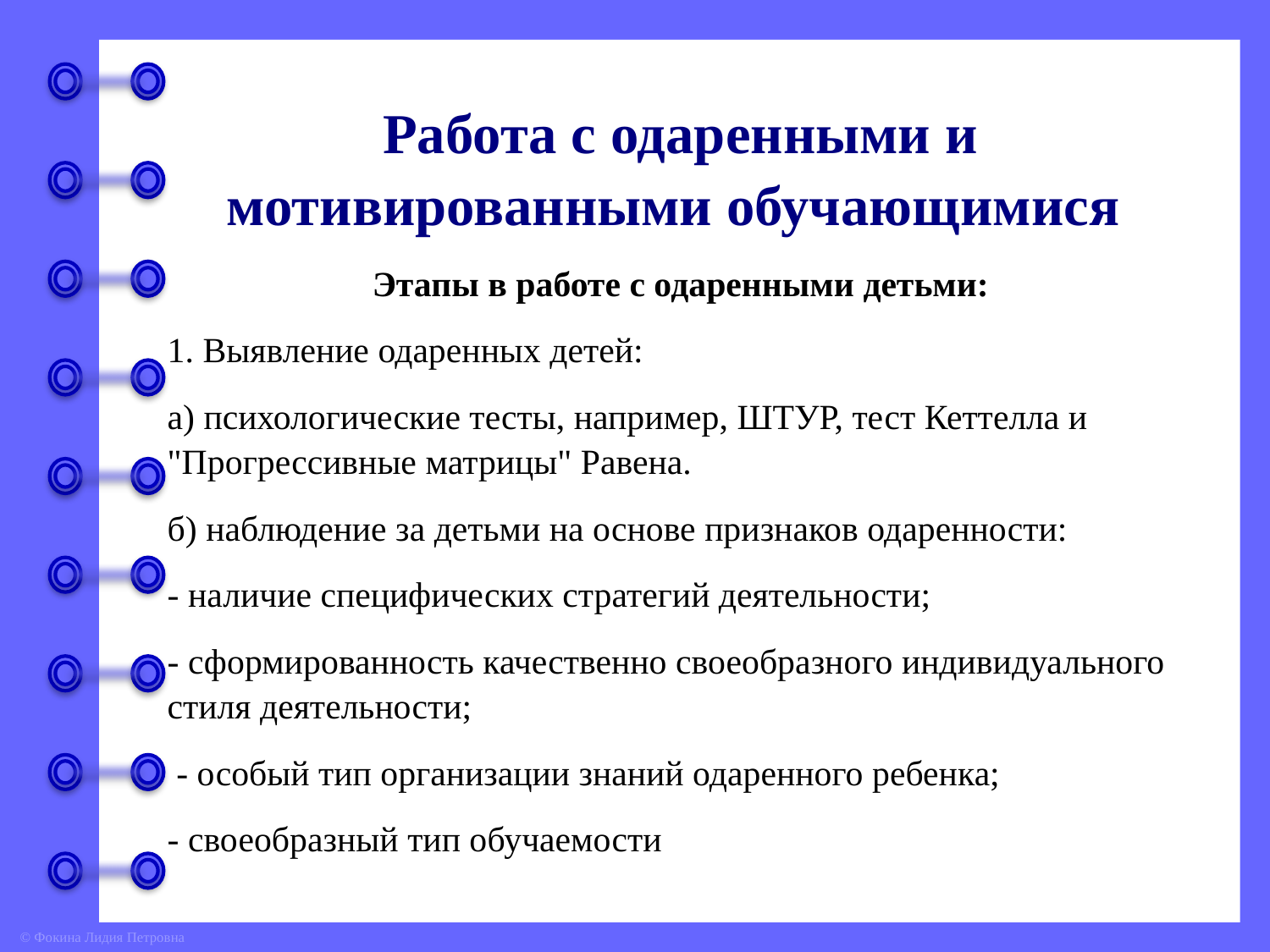

Работа с одаренными и мотивированными обучающимися
Этапы в работе с одаренными детьми:
1. Выявление одаренных детей:
а) психологические тесты, например, ШТУР, те­ст Кеттелла и "Прогрессивные матрицы" Равена.
б) наблюдение за детьми на основе признаков одаренности:
- наличие специфических стратегий деятельности;
- сформированность качественно своеобразного индивидуального стиля деятельности;
 - особый тип организации знаний одаренного ребенка;
- своеобразный тип обучаемости